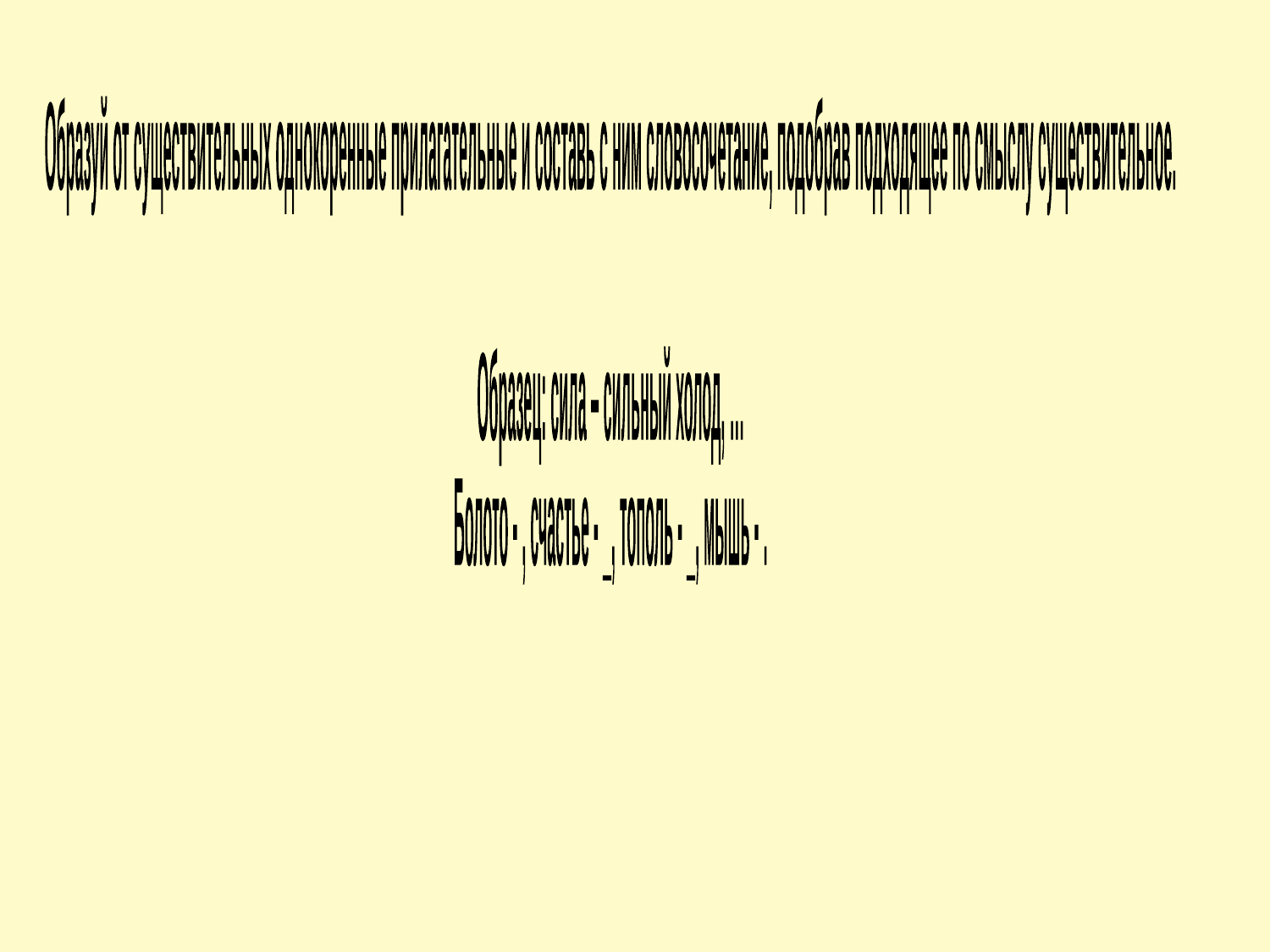

Образуй от существительных однокоренные прилагательные и составь с ним словосочетание, подобрав подходящее по смыслу существительное.

Образец: сила – сильный холод, …
Болото - , счастье - _, тополь - _, мышь - .